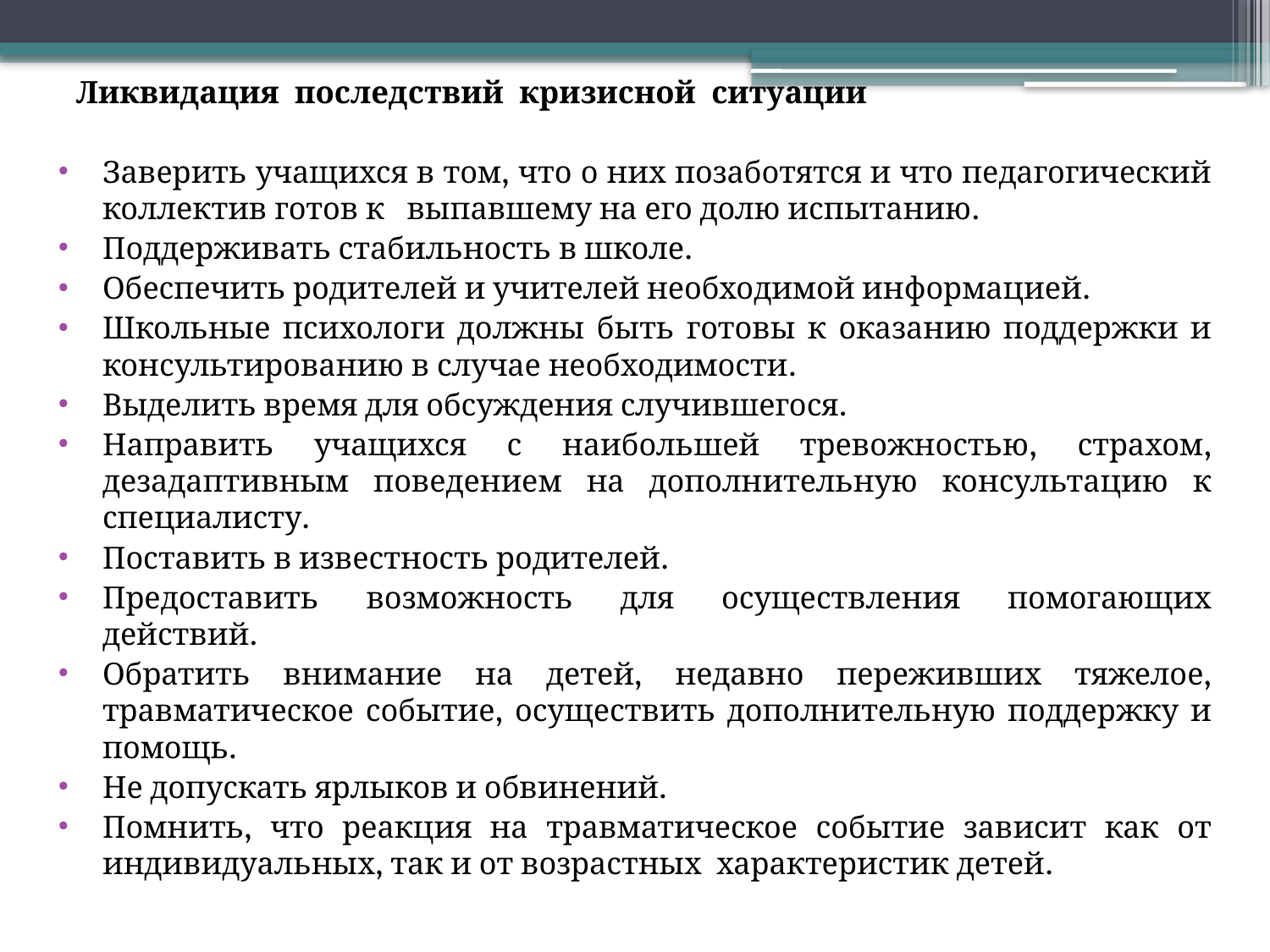

# Ликвидация  последствий  кризисной  ситуации
Заверить учащихся в том, что о них позаботятся и что педагогический коллектив готов к   выпавшему на его долю испытанию.
Поддерживать стабильность в школе.
Обеспечить родителей и учителей необходимой информацией.
Школьные психологи должны быть готовы к оказанию поддержки и консультированию в случае необходимости.
Выделить время для обсуждения случившегося.
Направить учащихся с наибольшей тревожностью, страхом, дезадаптивным поведением на дополнительную консультацию к специалисту.
Поставить в известность родителей.
Предоставить возможность для осуществления помогающих действий.
Обратить внимание на детей, недавно переживших тяжелое, травматическое событие, осуществить дополнительную поддержку и помощь.
Не допускать ярлыков и обвинений.
Помнить, что реакция на травматическое событие зависит как от индивидуальных, так и от возрастных  характеристик детей.